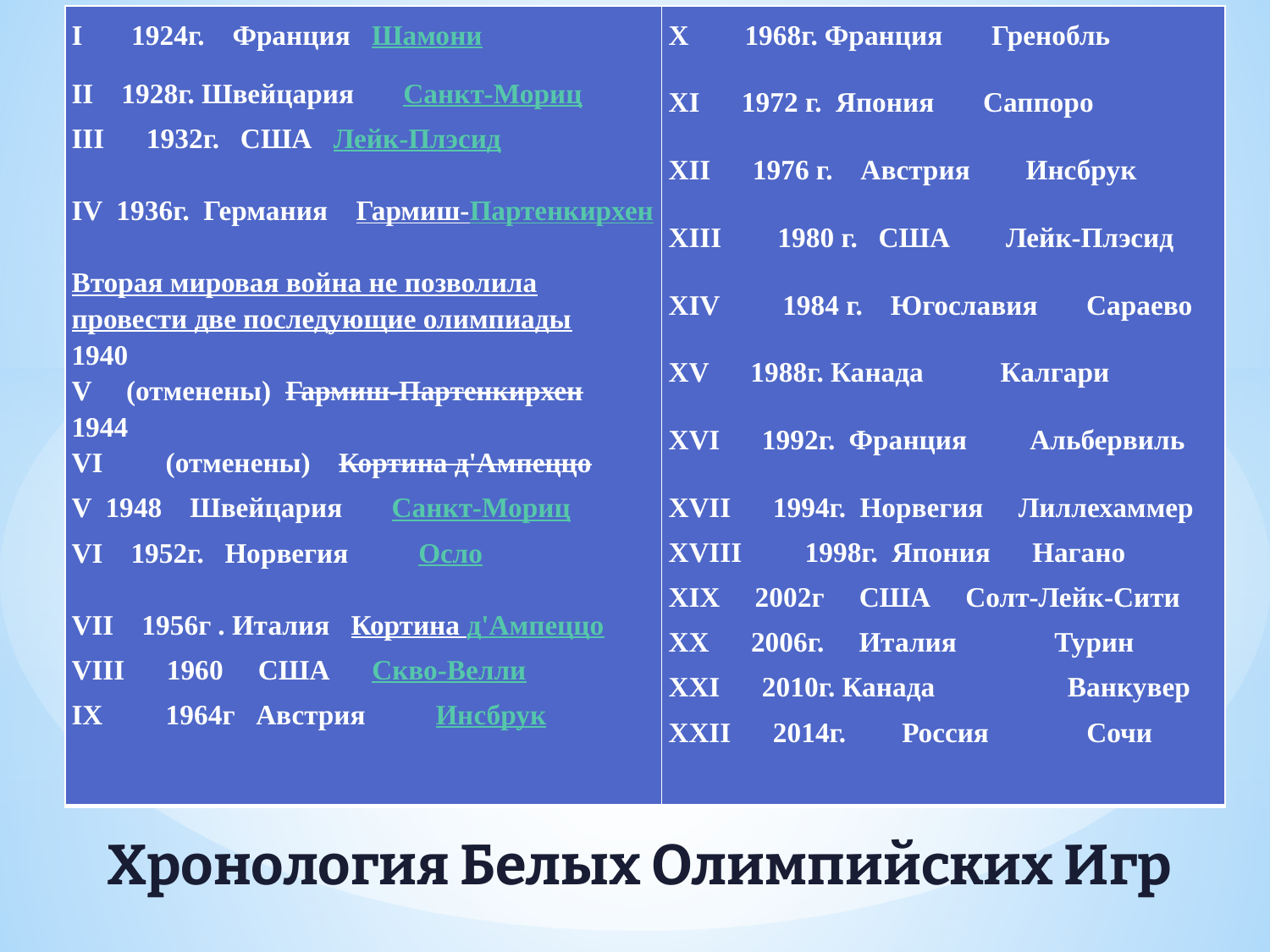

| I 1924г. Франция Шамони II 1928г. Швейцария Санкт-Мориц III 1932г. США Лейк-Плэсид IV 1936г. Германия Гармиш-Партенкирхен   Вторая мировая война не позволила провести две последующие олимпиады 1940 V (отменены) Гармиш-Партенкирхен 1944 VI (отменены) Кортина д'Ампеццо V 1948 Швейцария Санкт-Мориц VI 1952г. Норвегия Осло VII 1956г . Италия Кортина д'Ампеццо VIII 1960 США Скво-Велли IX 1964г Австрия Инсбрук | X 1968г. Франция Гренобль XI 1972 г. Япония Саппоро   XII 1976 г. Австрия Инсбрук   XIII 1980 г. США Лейк-Плэсид   XIV 1984 г. Югославия Сараево   XV 1988г. Канада Калгари   XVI 1992г. Франция Альбервиль   XVII 1994г. Норвегия Лиллехаммер   XVIII 1998г. Япония Нагано   XIX 2002г США Солт-Лейк-Сити   XX 2006г. Италия Турин   XXI 2010г. Канада Ванкувер   XXII 2014г. Россия Сочи |
| --- | --- |
#
Хронология Белых Олимпийских Игр
|  |  |  |
| --- | --- | --- |
|  |  |  |
|  |  |  |
|  |  |  |
|  |  |  |
|  |  |  |
|  |  |  |
|  |  |  |
|  |  |  |
|  |  |  |
|  |  |  |
|  |  |  |
|  |  |  |
|  |  |  |
|  |  |  |
|  |  |  |
|  |  |  |
|  |  |  |
|  |  |  |
|  |  |  |
|  |  |  |
|  |  |  |
|  |  |  |
|  |  |  |
|  |  |  |